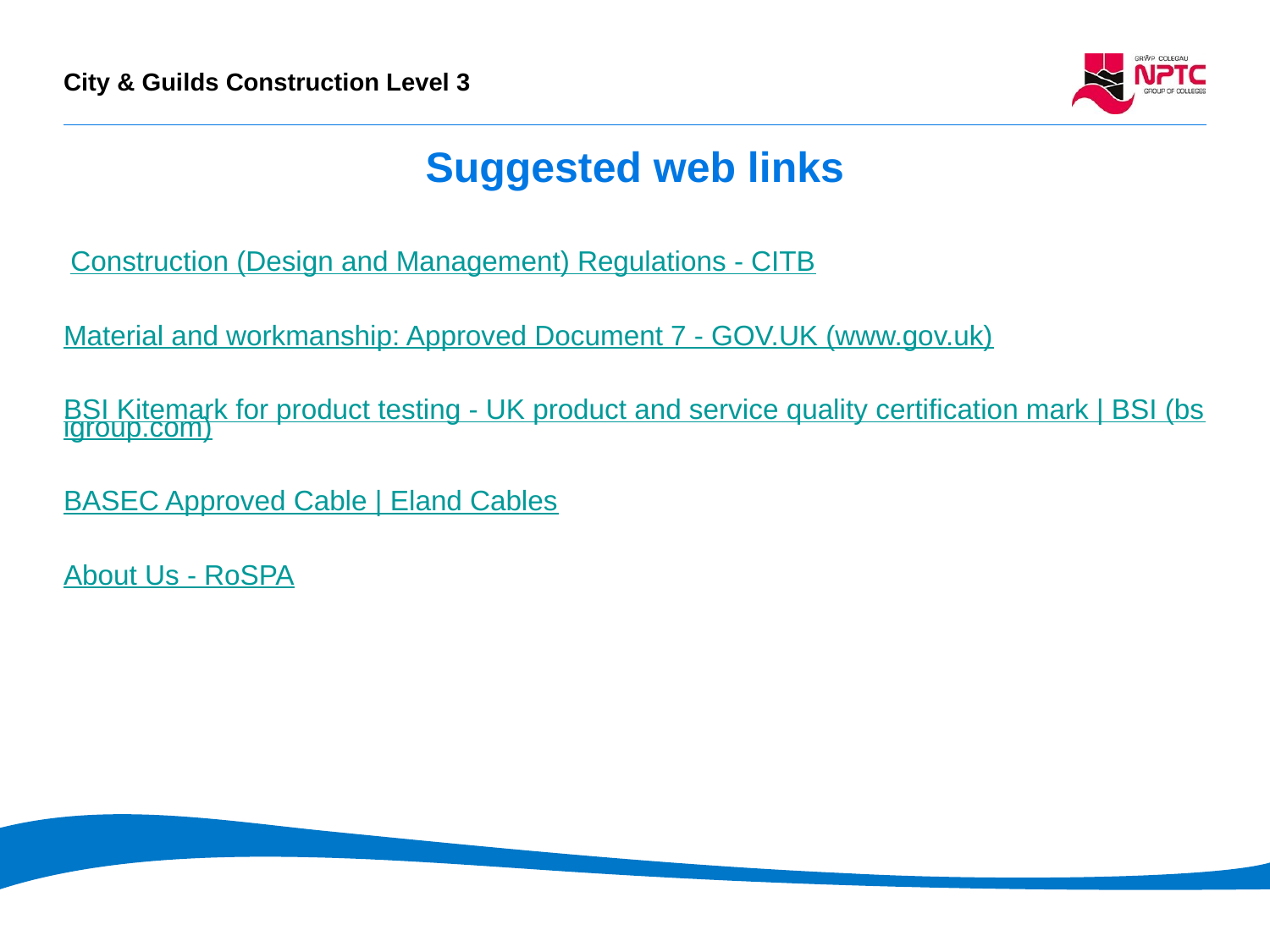

# Suggested web links

 Construction (Design and Management) Regulations - CITB

Material and workmanship: Approved Document 7 - GOV.UK (www.gov.uk)

BSI Kitemark for product testing - UK product and service quality certification mark | BSI (bsigroup.com)

BASEC Approved Cable | Eland Cables

About Us - RoSPA